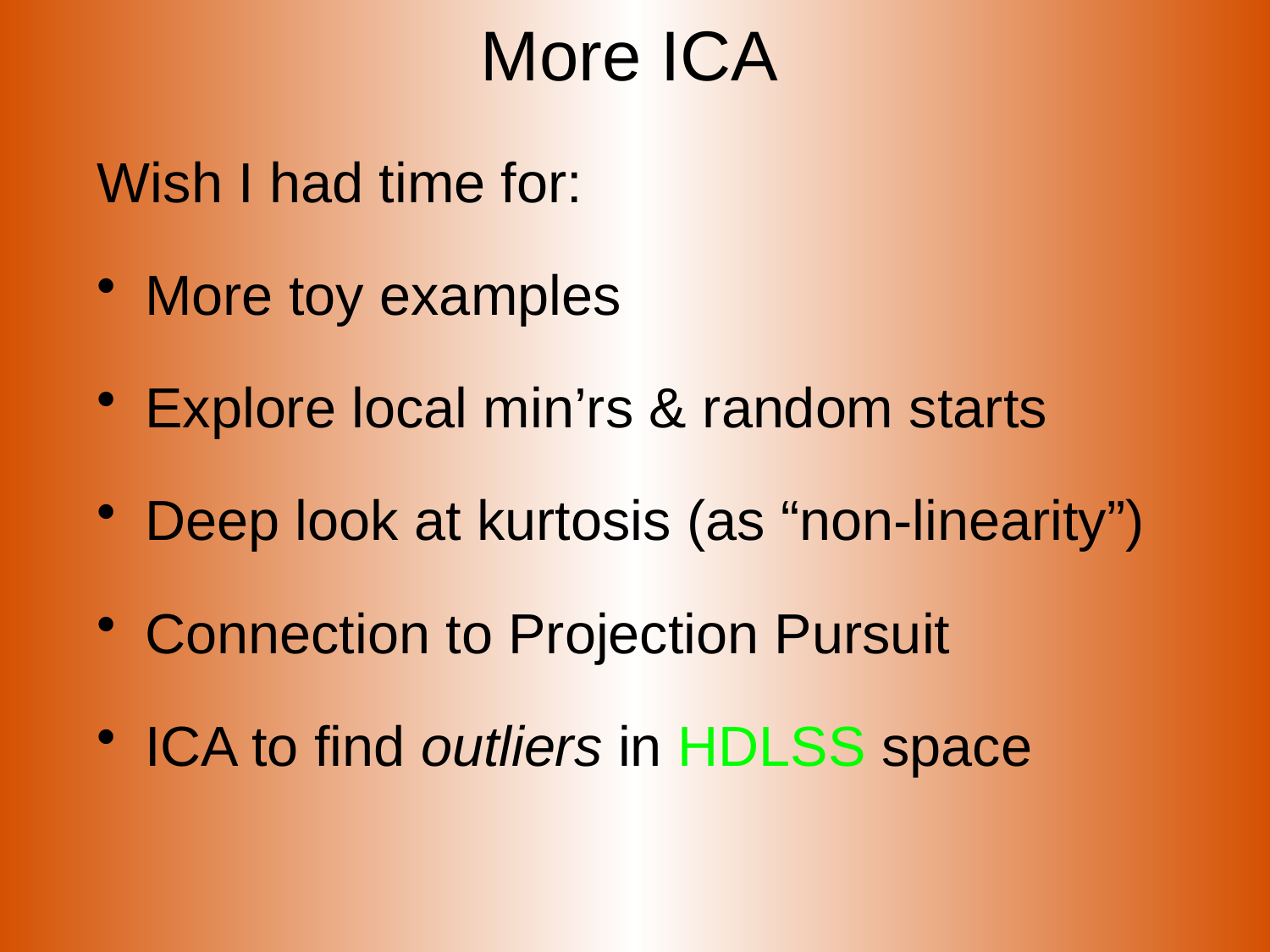

# More ICA
Wish I had time for:
More toy examples
Explore local min’rs & random starts
Deep look at kurtosis (as “non-linearity”)
Connection to Projection Pursuit
ICA to find outliers in HDLSS space